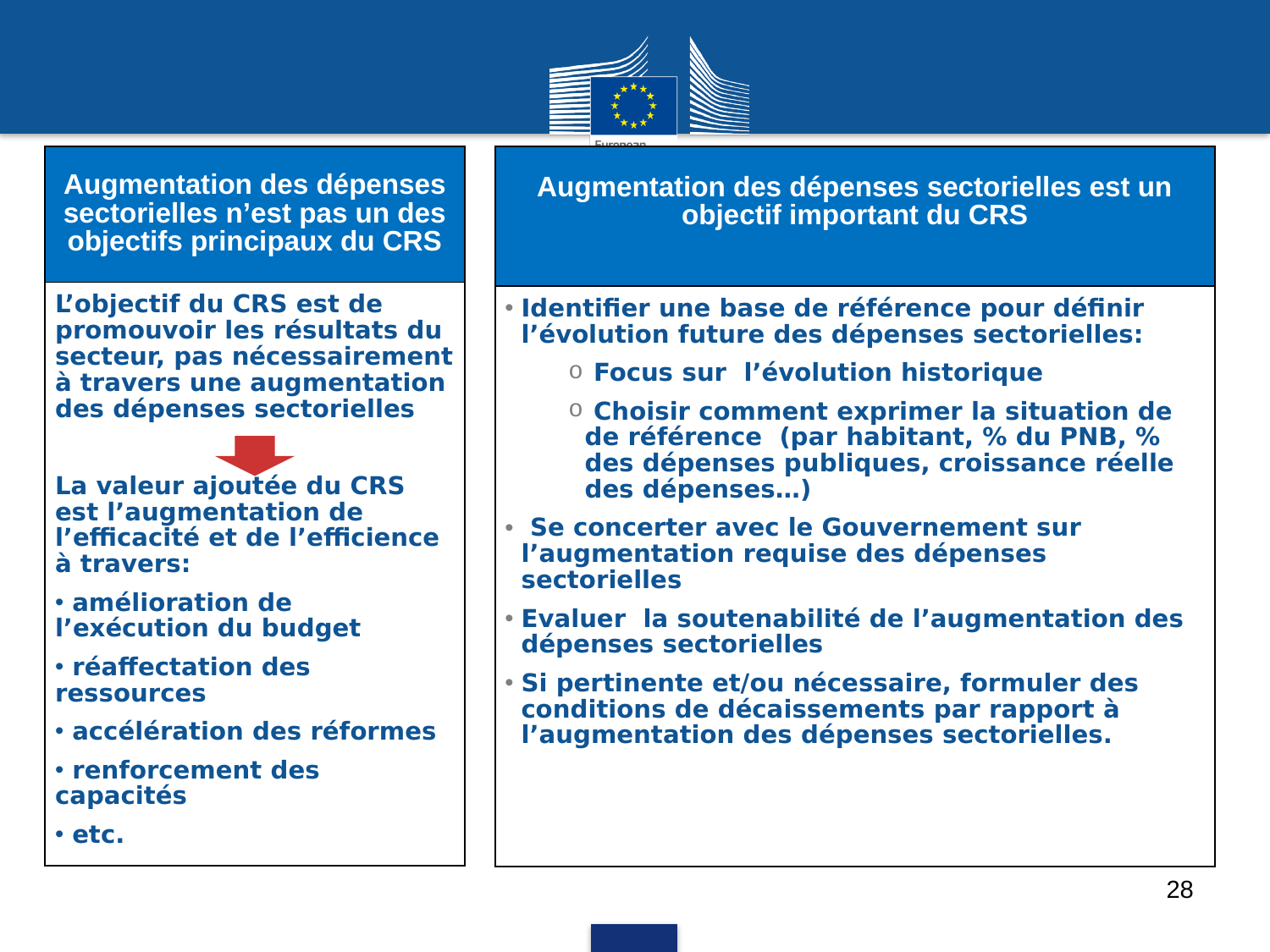

Running Head 12-Point Plain, Title Case
| Augmentation des dépenses sectorielles n’est pas un des objectifs principaux du CRS |
| --- |
| L’objectif du CRS est de promouvoir les résultats du secteur, pas nécessairement à travers une augmentation des dépenses sectorielles La valeur ajoutée du CRS est l’augmentation de l’efficacité et de l’efficience à travers: amélioration de l’exécution du budget réaffectation des ressources accélération des réformes renforcement des capacités etc. |
| Augmentation des dépenses sectorielles est un objectif important du CRS |
| --- |
| Identifier une base de référence pour définir l’évolution future des dépenses sectorielles: Focus sur l’évolution historique Choisir comment exprimer la situation de de référence (par habitant, % du PNB, % des dépenses publiques, croissance réelle des dépenses…) Se concerter avec le Gouvernement sur l’augmentation requise des dépenses sectorielles Evaluer la soutenabilité de l’augmentation des dépenses sectorielles Si pertinente et/ou nécessaire, formuler des conditions de décaissements par rapport à l’augmentation des dépenses sectorielles. |

28